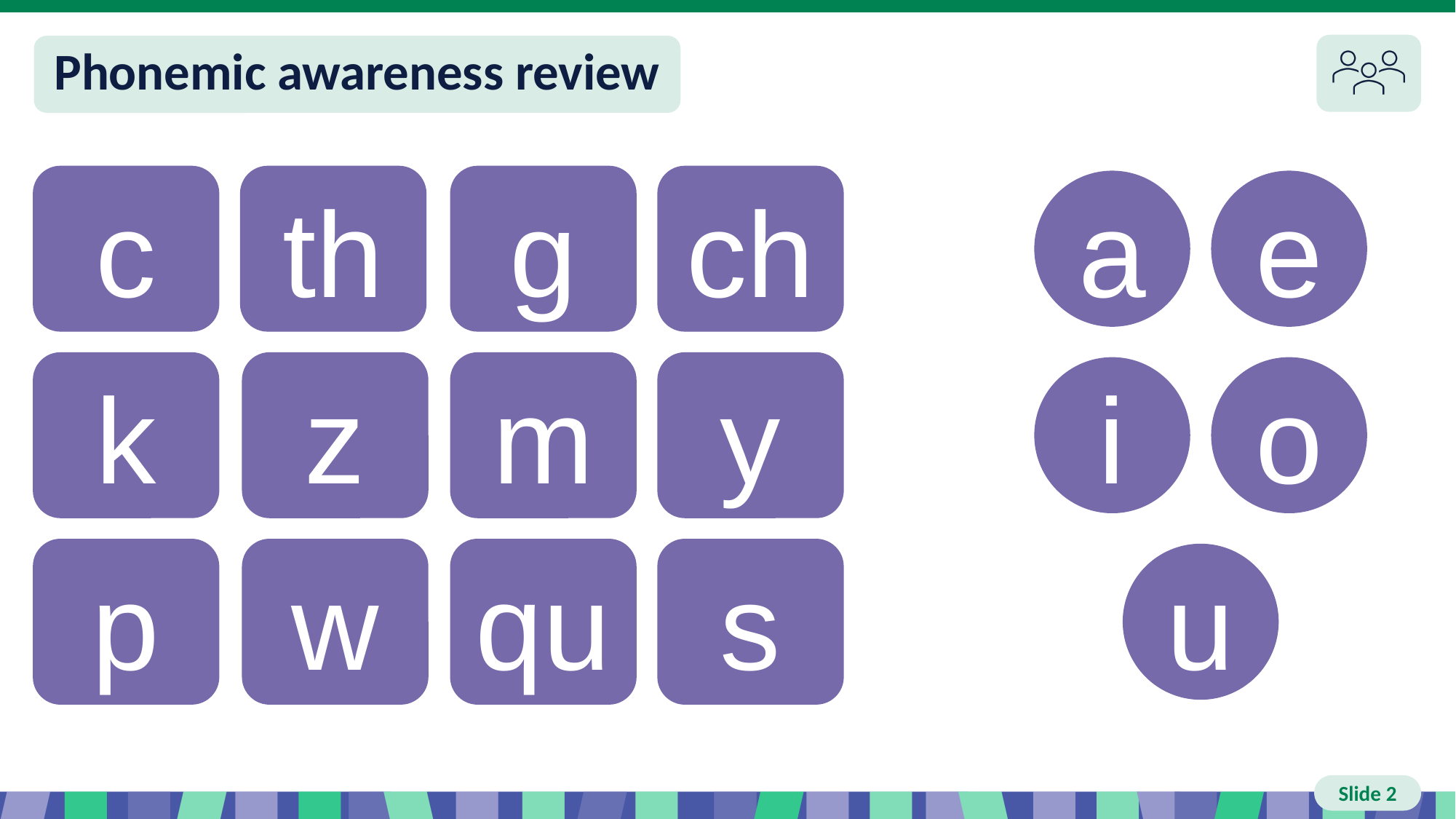

# Slide 2 Phonemic awareness
c
th
g
ch
a
e
k
z
m
y
i
o
p
w
qu
s
u